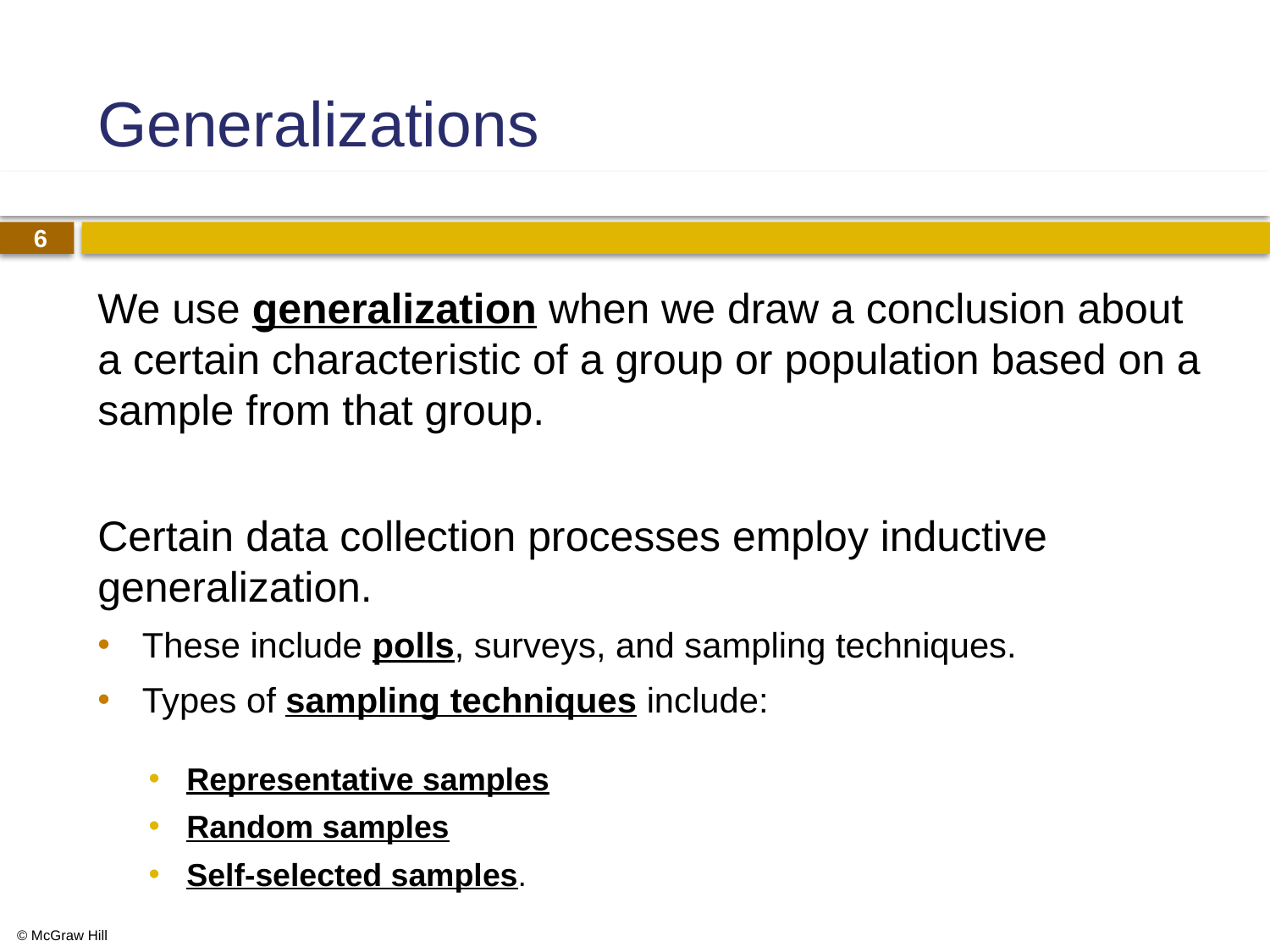

# Generalizations
We use generalization when we draw a conclusion about a certain characteristic of a group or population based on a sample from that group.

Certain data collection processes employ inductive generalization.
These include polls, surveys, and sampling techniques.
Types of sampling techniques include:

Representative samples
Random samples
Self-selected samples.